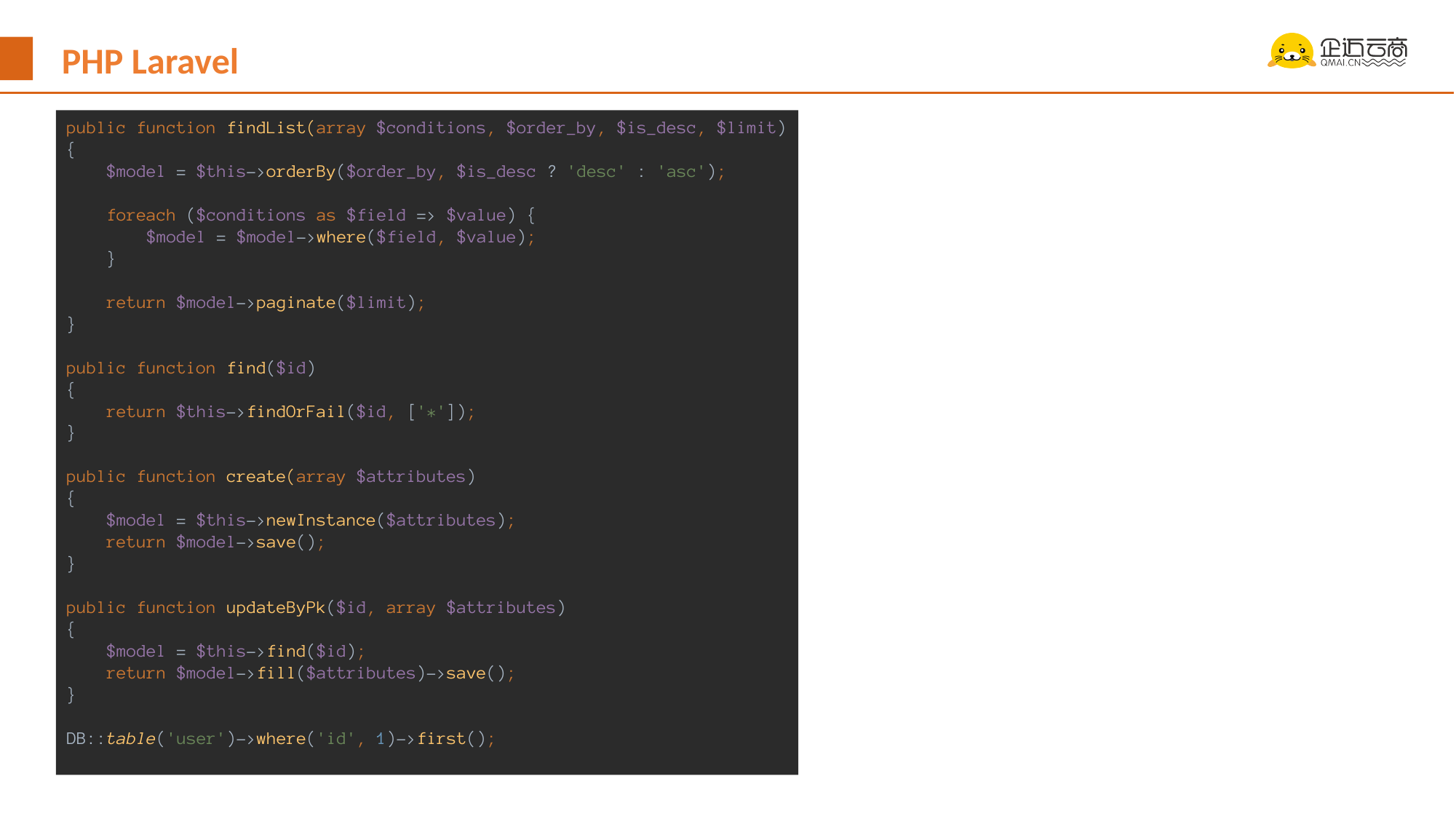

PHP Laravel

public function findList(array $conditions, $order_by, $is_desc, $limit)
{
    $model = $this->orderBy($order_by, $is_desc ? 'desc' : 'asc');
    foreach ($conditions as $field => $value) {
        $model = $model->where($field, $value);
    }
    return $model->paginate($limit);
}
public function find($id)
{
    return $this->findOrFail($id, ['*']);
}
public function create(array $attributes)
{
    $model = $this->newInstance($attributes);
    return $model->save();
}
public function updateByPk($id, array $attributes)
{
    $model = $this->find($id);
    return $model->fill($attributes)->save();
}

DB::table('user')->where('id', 1)->first();